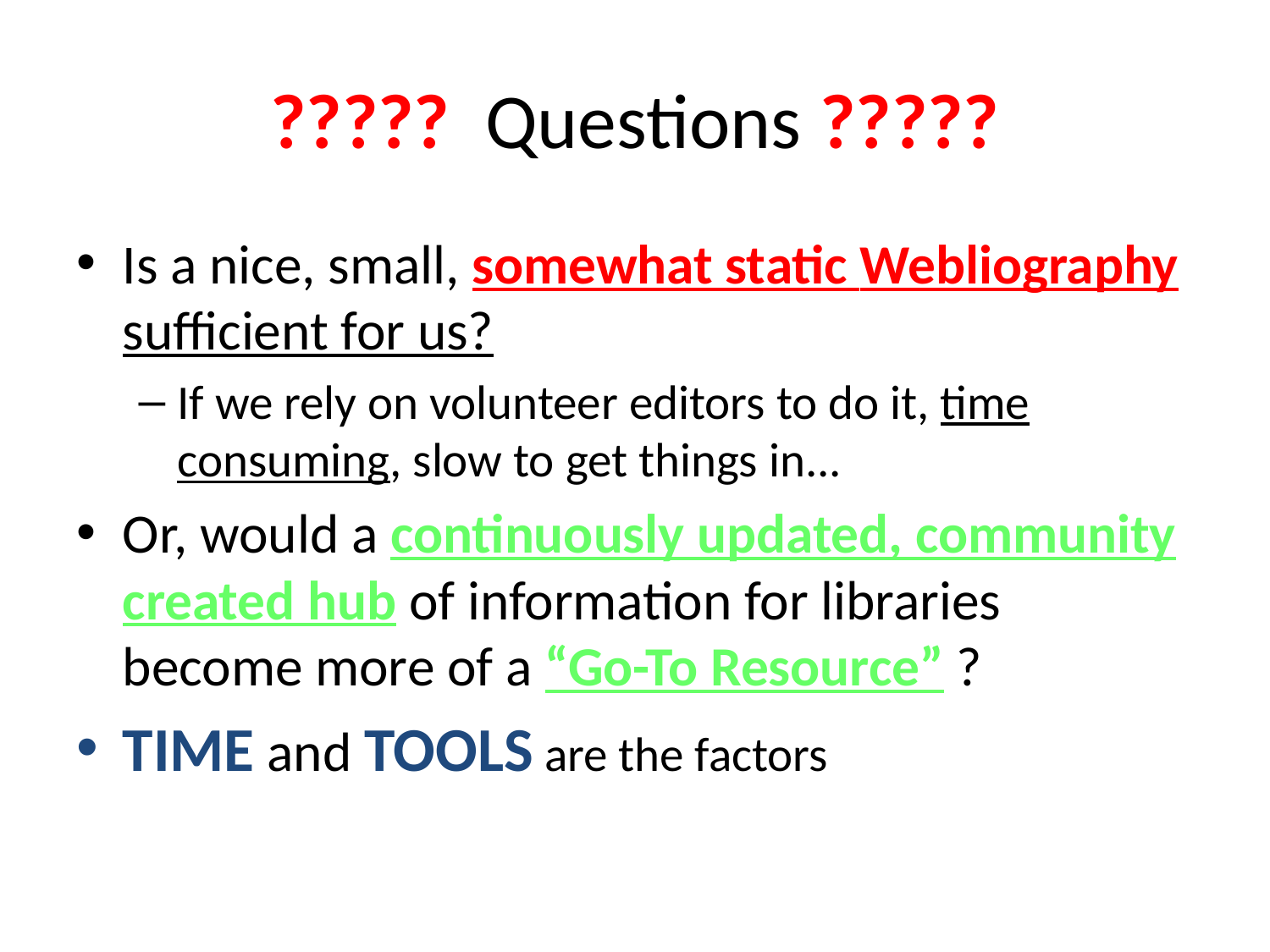

# ?????  Questions ?????
Is a nice, small, somewhat static Webliography sufficient for us?
If we rely on volunteer editors to do it, time consuming, slow to get things in...
Or, would a continuously updated, community created hub of information for libraries become more of a “Go-To Resource” ?
TIME and TOOLS are the factors